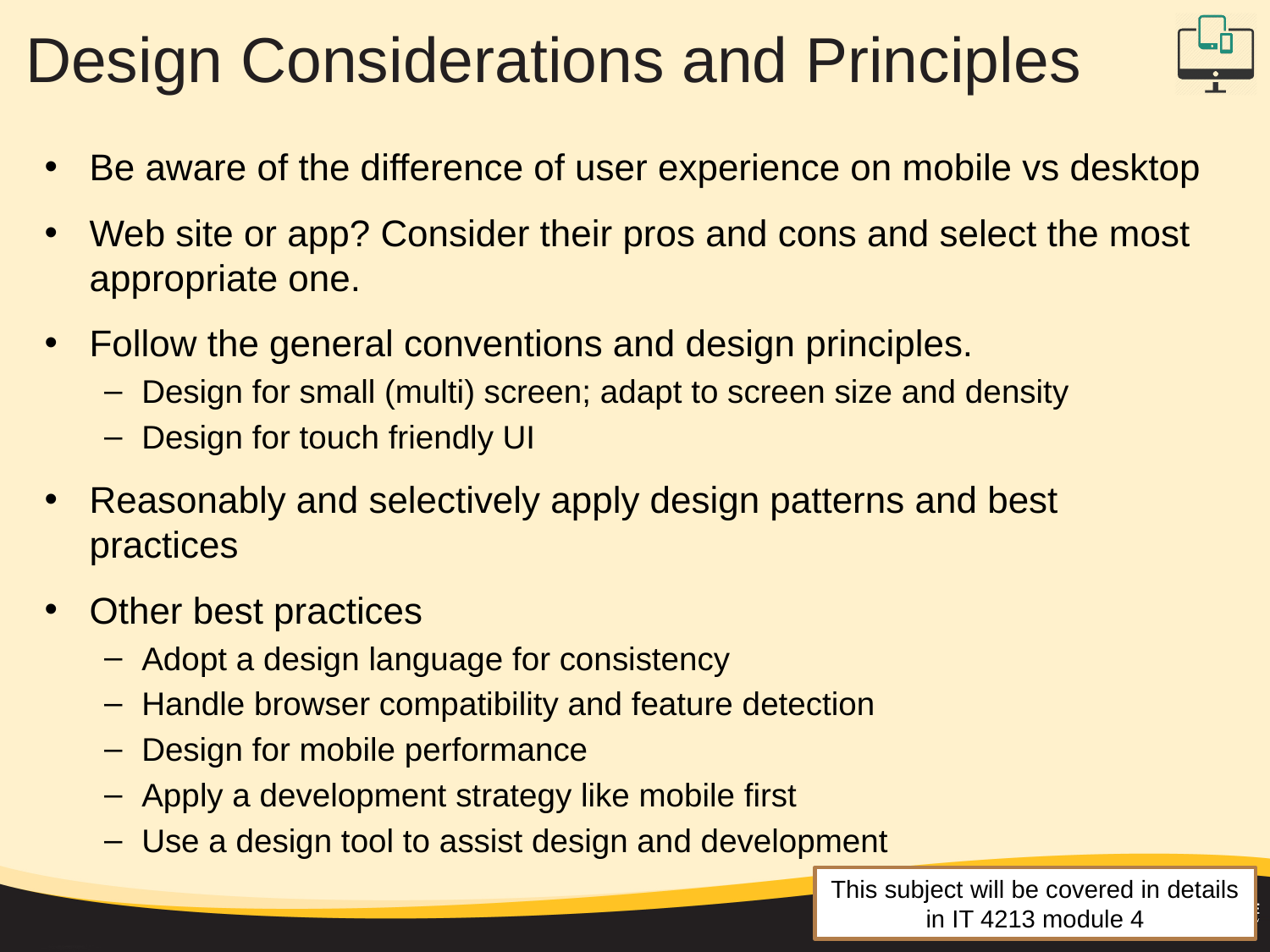

# Design Considerations and Principles
Be aware of the difference of user experience on mobile vs desktop
Web site or app? Consider their pros and cons and select the most appropriate one.
Follow the general conventions and design principles.
Design for small (multi) screen; adapt to screen size and density
Design for touch friendly UI
Reasonably and selectively apply design patterns and best practices
Other best practices
Adopt a design language for consistency
Handle browser compatibility and feature detection
Design for mobile performance
Apply a development strategy like mobile first
Use a design tool to assist design and development
This subject will be covered in details in IT 4213 module 4